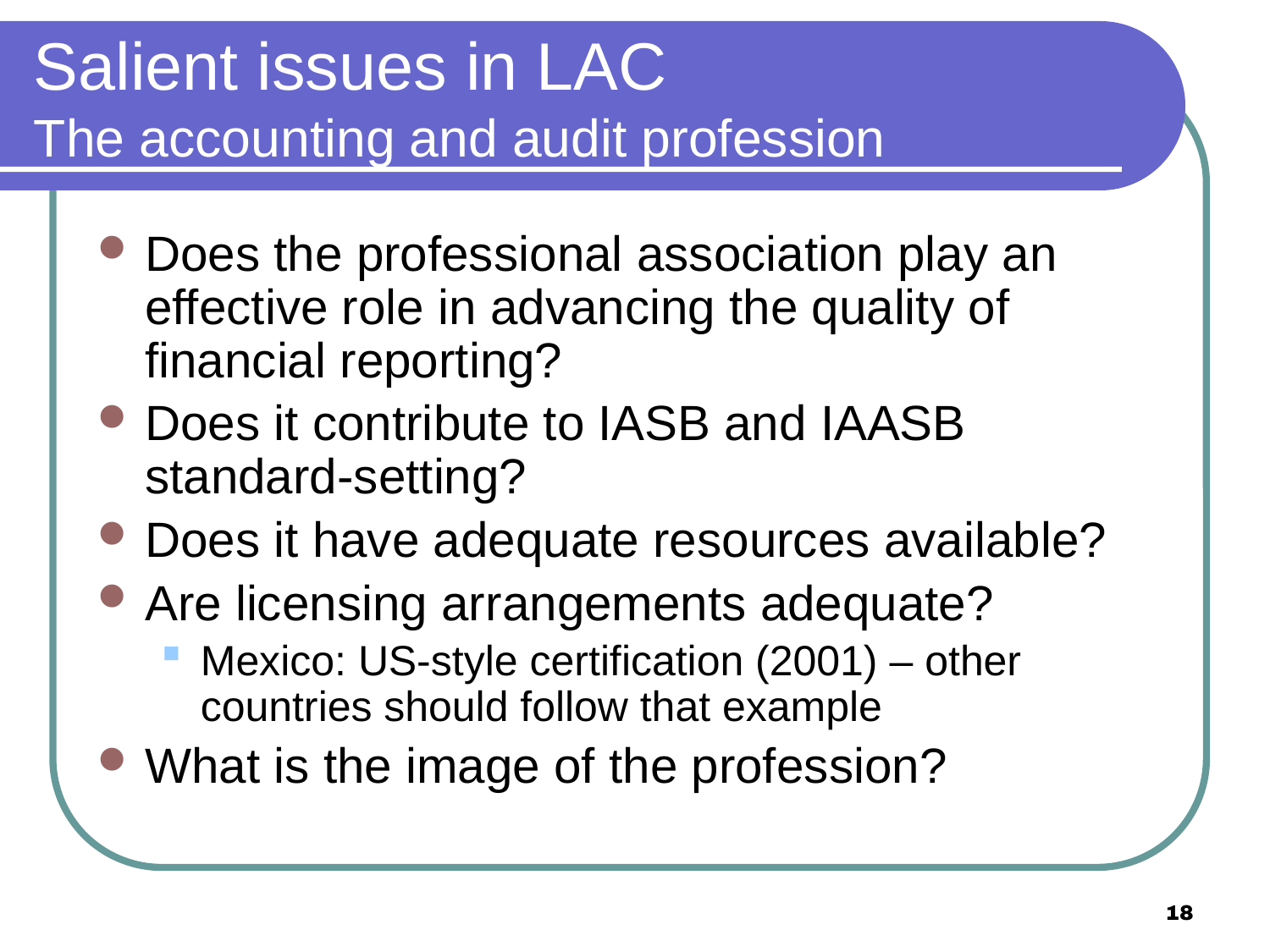

# Salient issues in LAC The accounting and audit profession
Does the professional association play an effective role in advancing the quality of financial reporting?
Does it contribute to IASB and IAASB standard-setting?
Does it have adequate resources available?
Are licensing arrangements adequate?
Mexico: US-style certification (2001) – other countries should follow that example
What is the image of the profession?
18